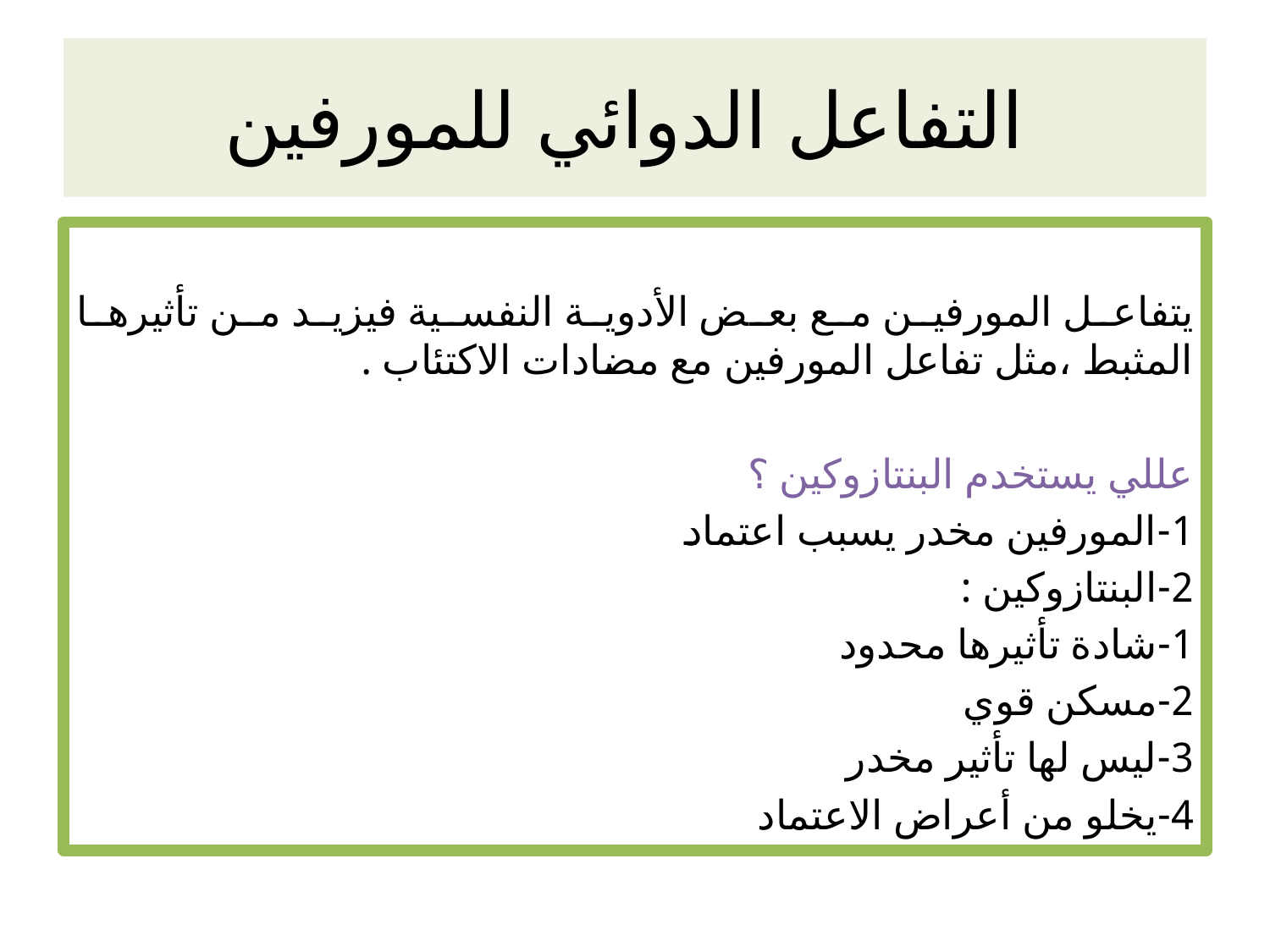

# التفاعل الدوائي للمورفين

يتفاعل المورفين مع بعض الأدوية النفسية فيزيد من تأثيرها المثبط ،مثل تفاعل المورفين مع مضادات الاكتئاب .

عللي يستخدم البنتازوكين ؟
1-المورفين مخدر يسبب اعتماد
2-البنتازوكين :
	1-شادة تأثيرها محدود
	2-مسكن قوي
	3-ليس لها تأثير مخدر
	4-يخلو من أعراض الاعتماد